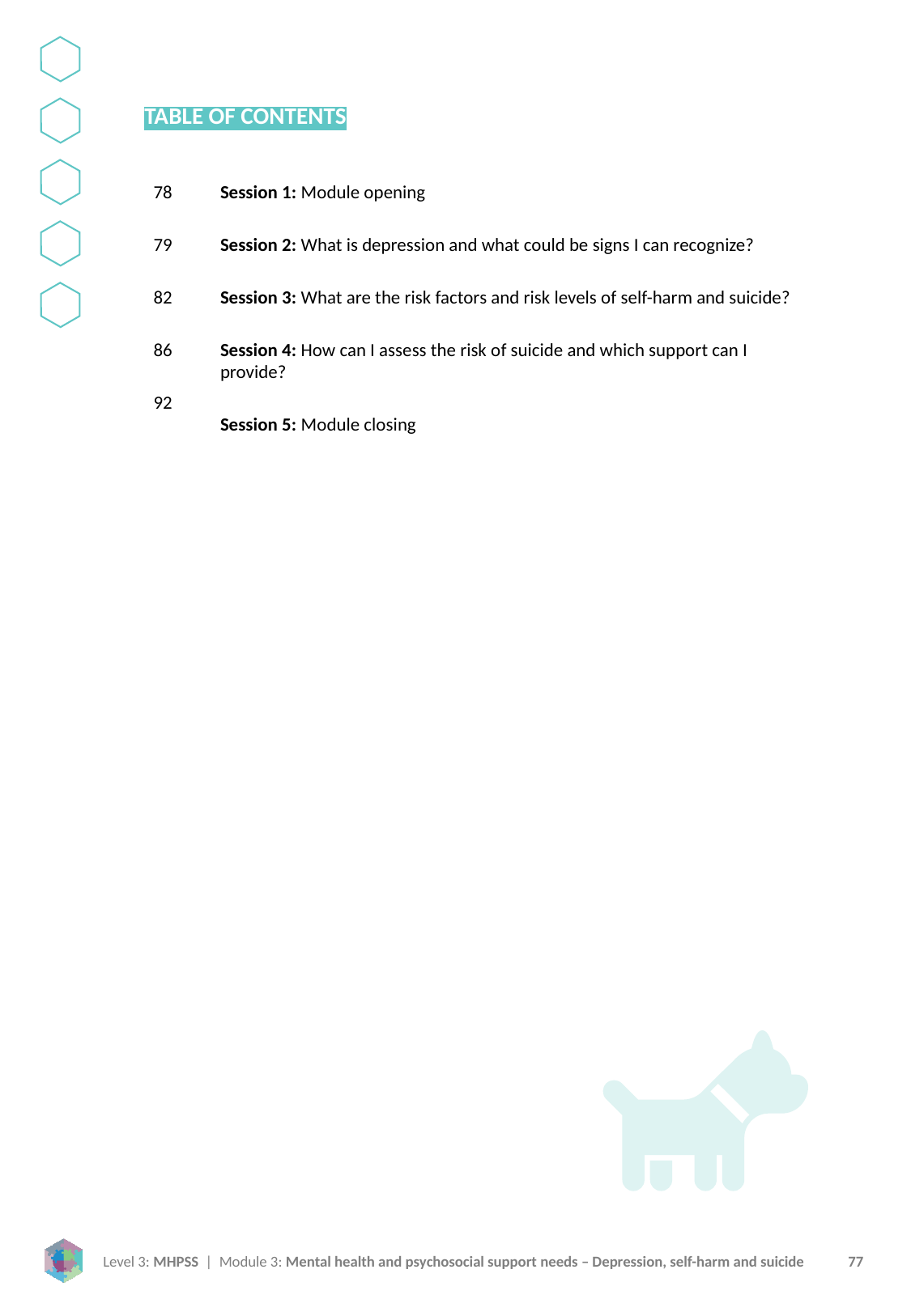

TABLE OF CONTENTS

78
79
82
86
92
Session 1: Module opening
Session 2: What is depression and what could be signs I can recognize?
Session 3: What are the risk factors and risk levels of self-harm and suicide?
Session 4: How can I assess the risk of suicide and which support can I provide?
Session 5: Module closing